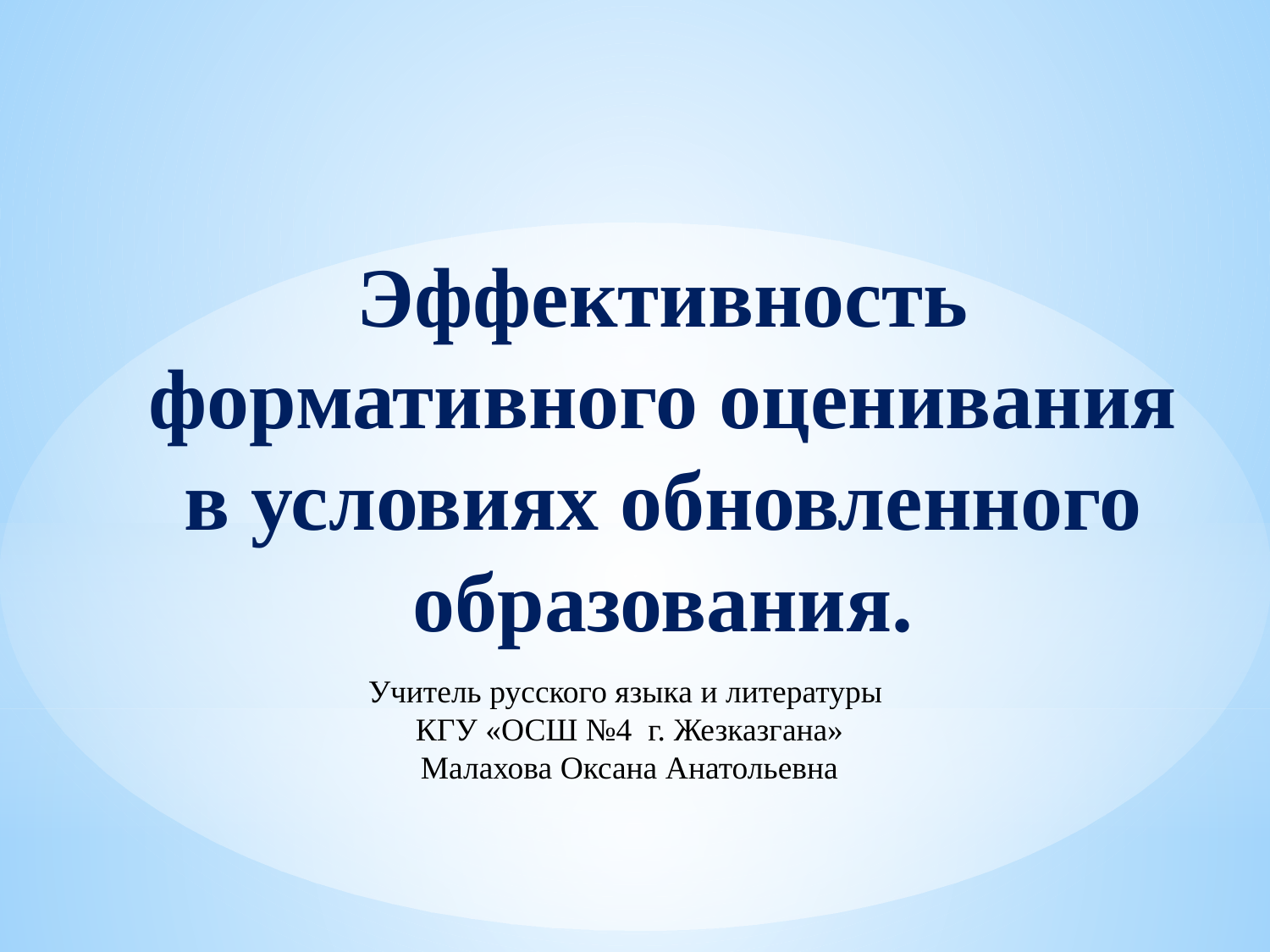

Эффективность
формативного оценивания в условиях обновленного образования.
Учитель русского языка и литературы
КГУ «ОСШ №4  г. Жезказгана»
Малахова Оксана Анатольевна